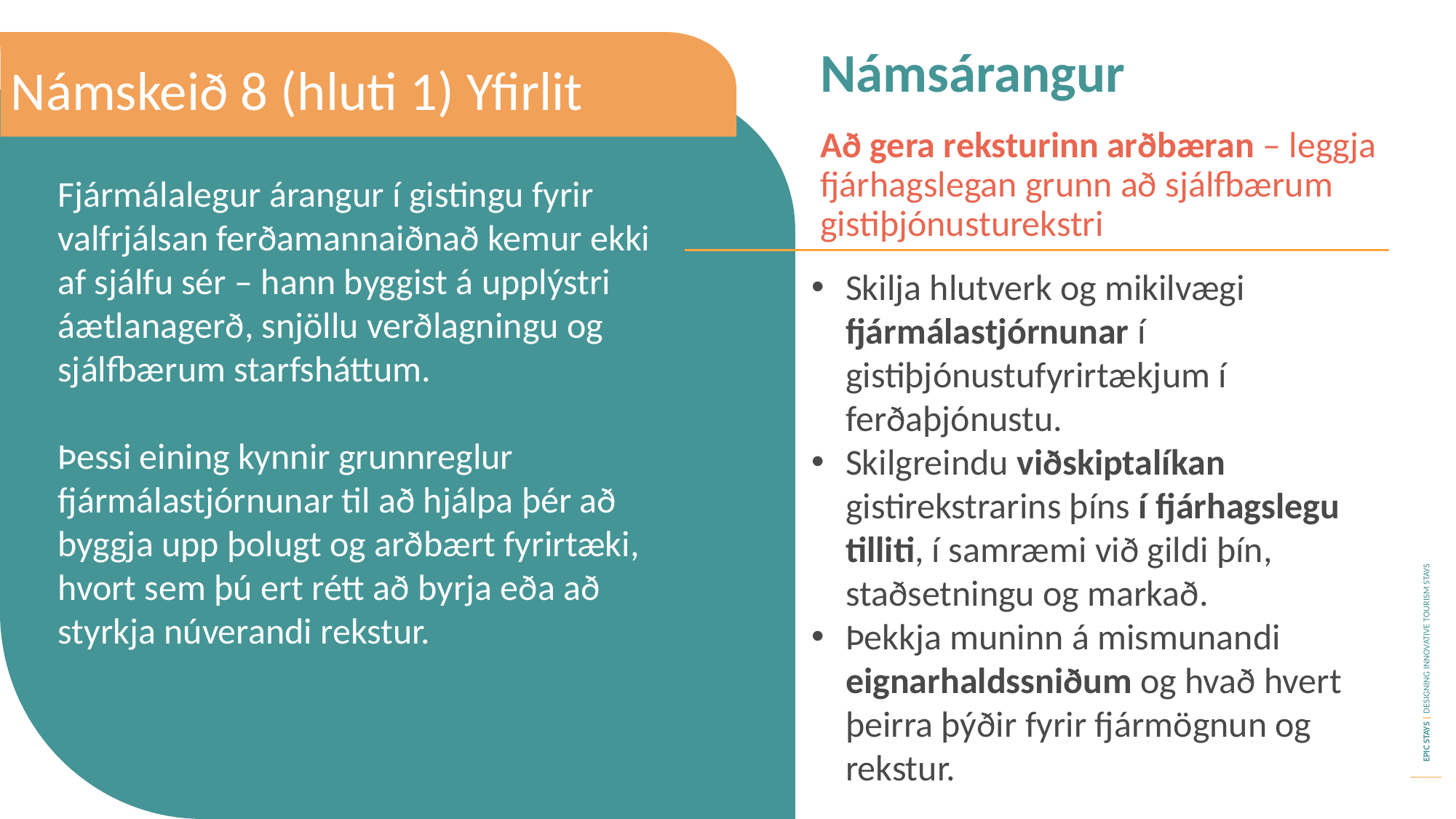

Námsárangur
Námskeið 8 (hluti 1) Yfirlit
Að gera reksturinn arðbæran – leggja fjárhagslegan grunn að sjálfbærum gistiþjónusturekstri
Fjármálalegur árangur í gistingu fyrir valfrjálsan ferðamannaiðnað kemur ekki af sjálfu sér – hann byggist á upplýstri áætlanagerð, snjöllu verðlagningu og sjálfbærum starfsháttum.

Þessi eining kynnir grunnreglur fjármálastjórnunar til að hjálpa þér að byggja upp þolugt og arðbært fyrirtæki, hvort sem þú ert rétt að byrja eða að styrkja núverandi rekstur.

Skilja hlutverk og mikilvægi fjármálastjórnunar í gistiþjónustufyrirtækjum í ferðaþjónustu.
Skilgreindu viðskipta­líkan gistirekstrarins þíns í fjárhagslegu tilliti, í samræmi við gildi þín, staðsetningu og markað.
Þekkja muninn á mismunandi eignarhaldssniðum og hvað hvert þeirra þýðir fyrir fjármögnun og rekstur.